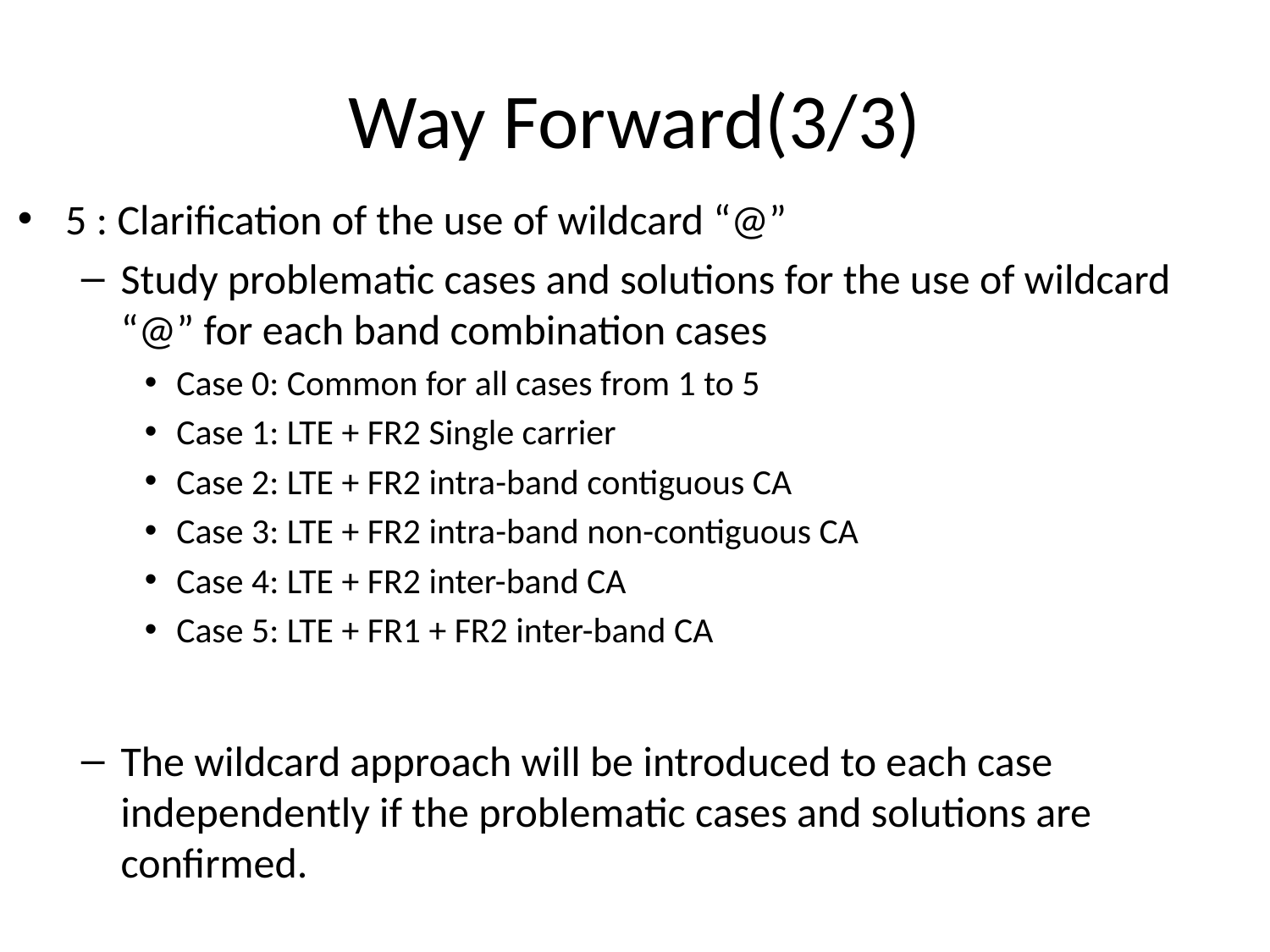

# Way Forward(3/3)
5 : Clarification of the use of wildcard “@”
Study problematic cases and solutions for the use of wildcard “@” for each band combination cases
Case 0: Common for all cases from 1 to 5
Case 1: LTE + FR2 Single carrier
Case 2: LTE + FR2 intra-band contiguous CA
Case 3: LTE + FR2 intra-band non-contiguous CA
Case 4: LTE + FR2 inter-band CA
Case 5: LTE + FR1 + FR2 inter-band CA

The wildcard approach will be introduced to each case independently if the problematic cases and solutions are confirmed.